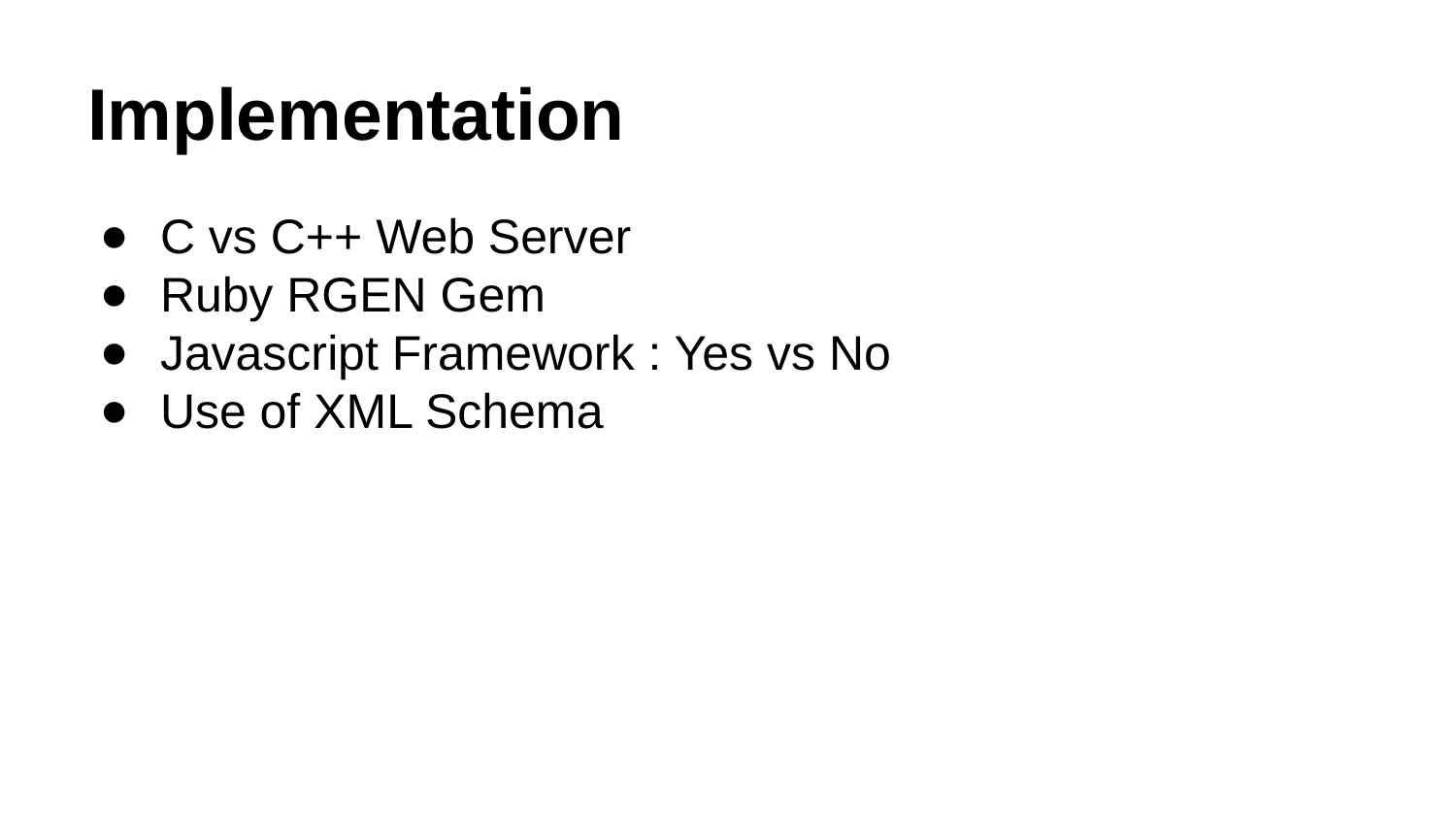

# Implementation
C vs C++ Web Server
Ruby RGEN Gem
Javascript Framework : Yes vs No
Use of XML Schema